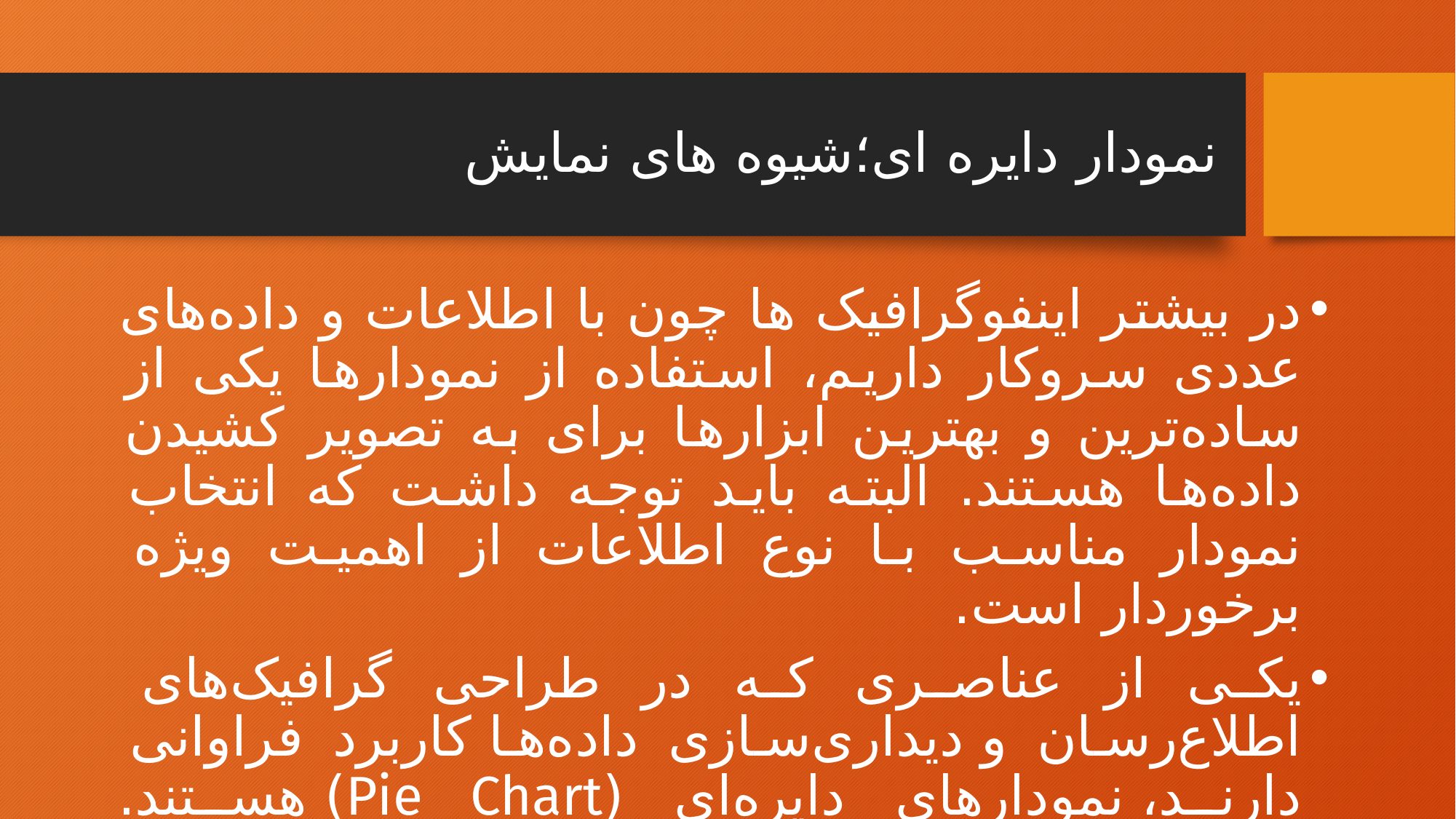

# نمودار دایره ای؛شیوه های نمایش
در بیشتر اینفوگرافیک ها چون با اطلاعات و داده‌های عددی سروکار داریم، استفاده از نمودارها یکی از ساده‌ترین و بهترین ابزارها برای به تصویر کشیدن داده‌ها هستند. البته باید توجه داشت که انتخاب نمودار مناسب با نوع اطلاعات از اهمیت ویژه برخوردار است.
یکی از عناصری که در طراحی گرافیک‌های اطلاع‌رسان و دیداری‌سازی داده‌ها کاربرد فراوانی دارند، نمودارهای دایره‌ای (Pie Chart) هستند.